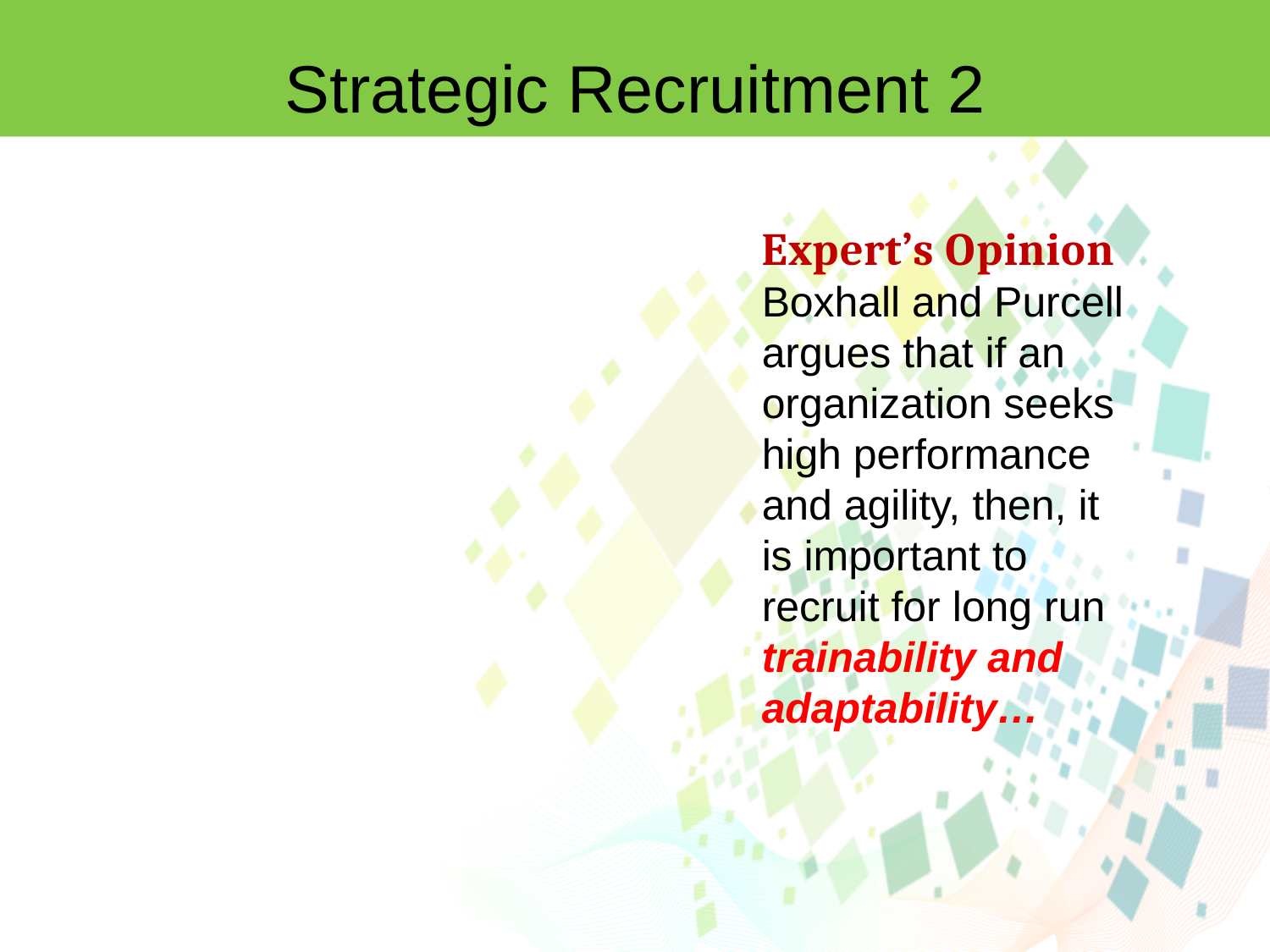

Strategic Recruitment 2
Expert’s Opinion
Boxhall and Purcell argues that if an organization seeks high performance and agility, then, it is important to recruit for long run trainability and adaptability…